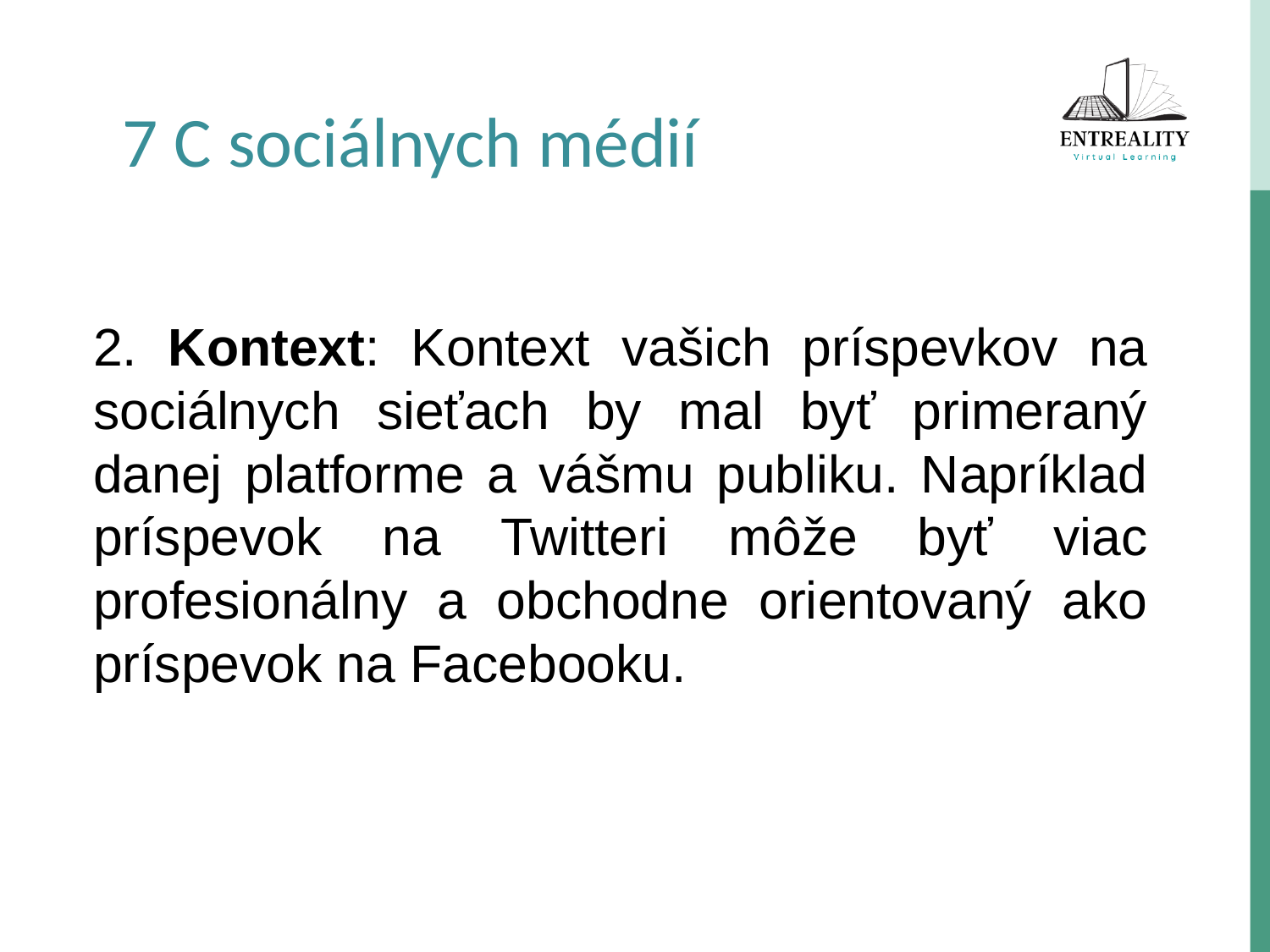

7 C sociálnych médií
2. Kontext: Kontext vašich príspevkov na sociálnych sieťach by mal byť primeraný danej platforme a vášmu publiku. Napríklad príspevok na Twitteri môže byť viac profesionálny a obchodne orientovaný ako príspevok na Facebooku.